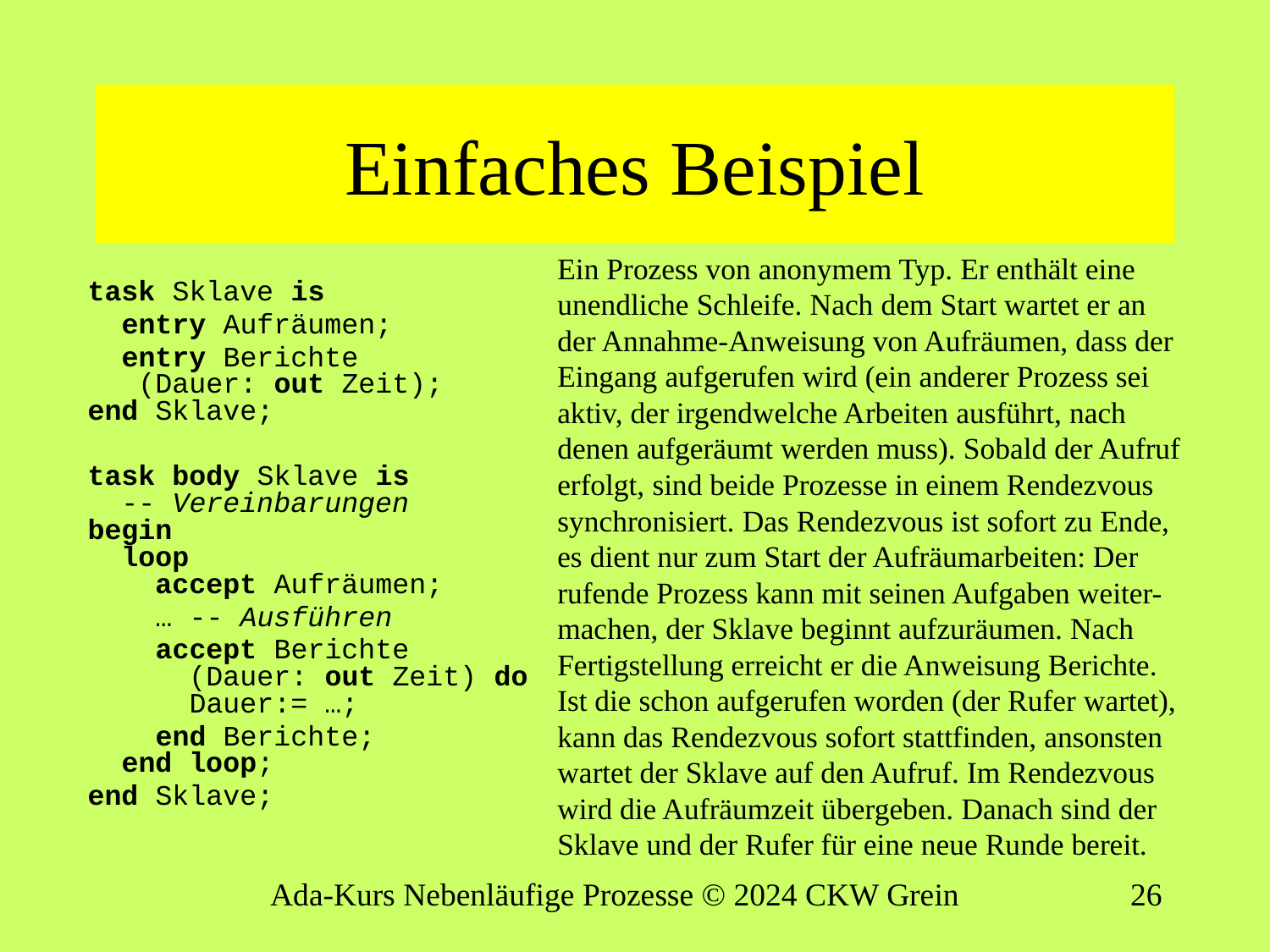

# Einfaches Beispiel
Ein Prozess von anonymem Typ. Er enthält eine unendliche Schleife. Nach dem Start wartet er an der Annahme-Anweisung von Aufräumen, dass der Eingang aufgerufen wird (ein anderer Prozess sei aktiv, der irgendwelche Arbeiten ausführt, nach denen aufgeräumt werden muss). Sobald der Aufruf erfolgt, sind beide Prozesse in einem Rendezvous synchronisiert. Das Rendezvous ist sofort zu Ende, es dient nur zum Start der Aufräumarbeiten: Der rufende Prozess kann mit seinen Aufgaben weiter-machen, der Sklave beginnt aufzuräumen. Nach Fertigstellung erreicht er die Anweisung Berichte. Ist die schon aufgerufen worden (der Rufer wartet), kann das Rendezvous sofort stattfinden, ansonsten wartet der Sklave auf den Aufruf. Im Rendezvous wird die Aufräumzeit übergeben. Danach sind der Sklave und der Rufer für eine neue Runde bereit.
task Sklave is
  entry Aufräumen;
  entry Berichte
   (Dauer: out Zeit);
end Sklave;

task body Sklave is
  -- Vereinbarungen
begin
  loop
    accept Aufräumen;
    … -- Ausführen
    accept Berichte
      (Dauer: out Zeit) do
      Dauer:= …;
    end Berichte;
  end loop;
end Sklave;
Ada-Kurs Nebenläufige Prozesse © 2024 CKW Grein
26